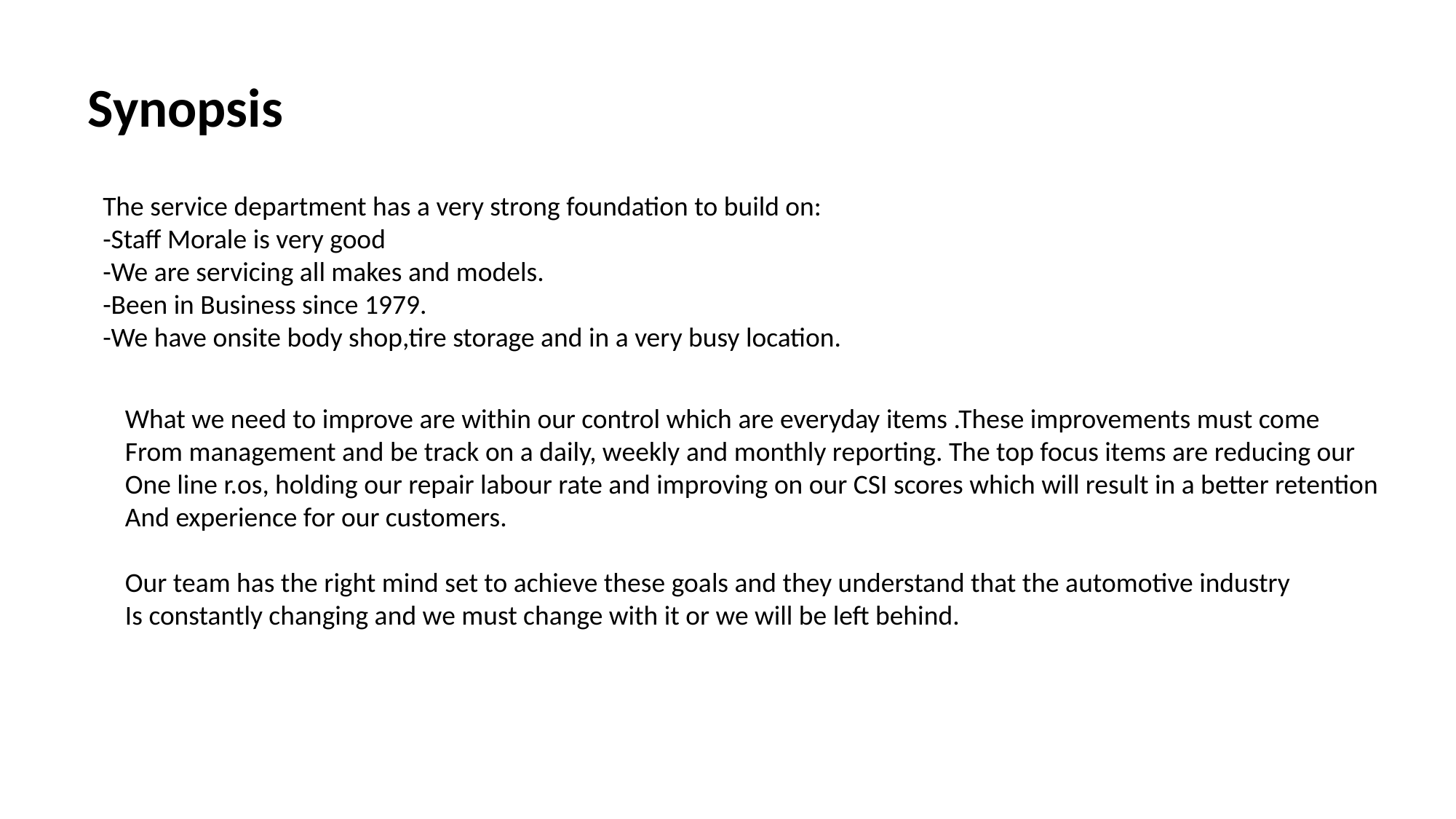

Synopsis
The service department has a very strong foundation to build on:
-Staff Morale is very good
-We are servicing all makes and models.
-Been in Business since 1979.
-We have onsite body shop,tire storage and in a very busy location.
What we need to improve are within our control which are everyday items .These improvements must come
From management and be track on a daily, weekly and monthly reporting. The top focus items are reducing our
One line r.os, holding our repair labour rate and improving on our CSI scores which will result in a better retention
And experience for our customers.

Our team has the right mind set to achieve these goals and they understand that the automotive industry
Is constantly changing and we must change with it or we will be left behind.